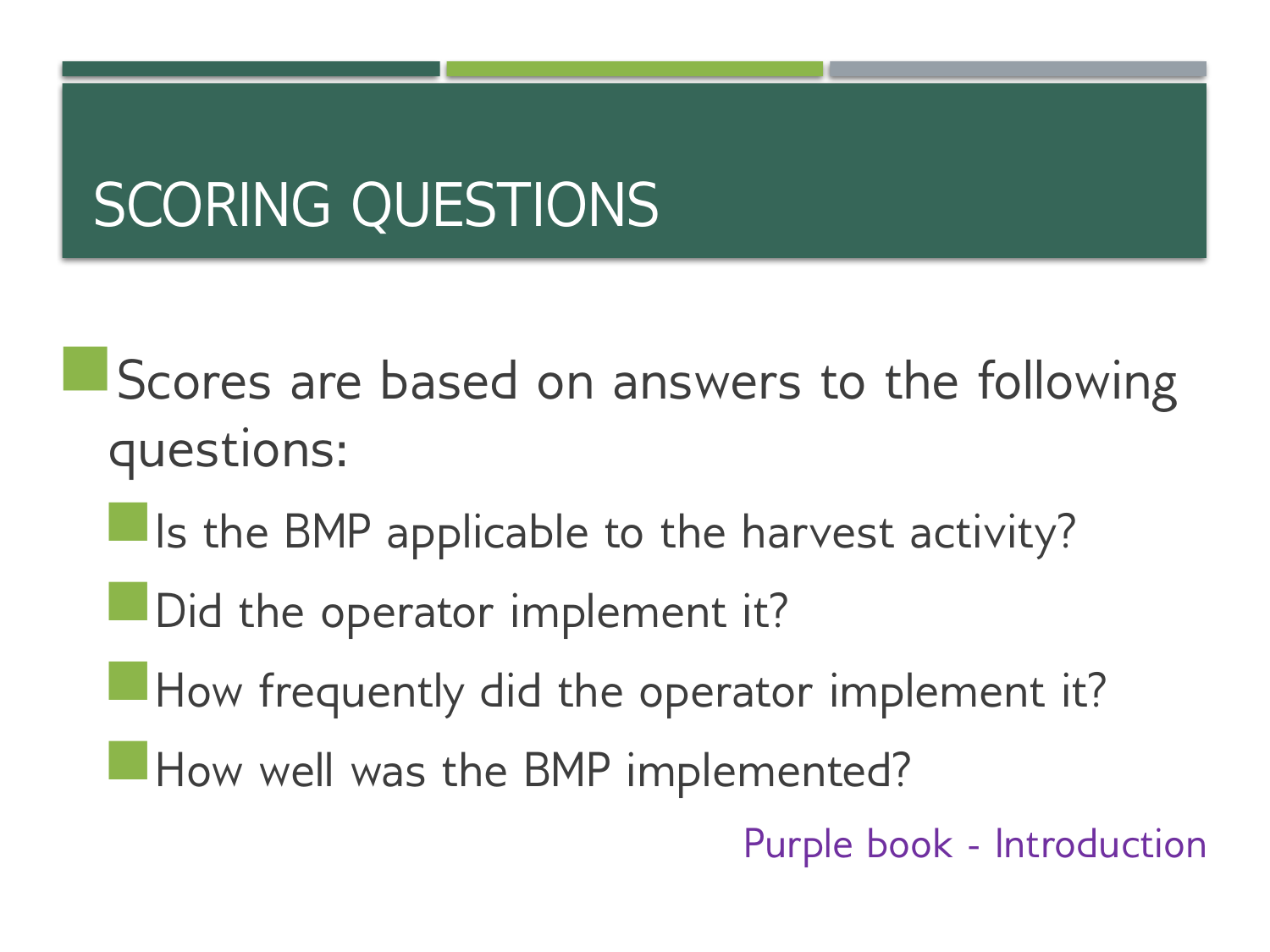

# Scoring QUESTIONS

Scores are based on answers to the following questions:
Is the BMP applicable to the harvest activity?
Did the operator implement it?
How frequently did the operator implement it?
How well was the BMP implemented?
Purple book - Introduction